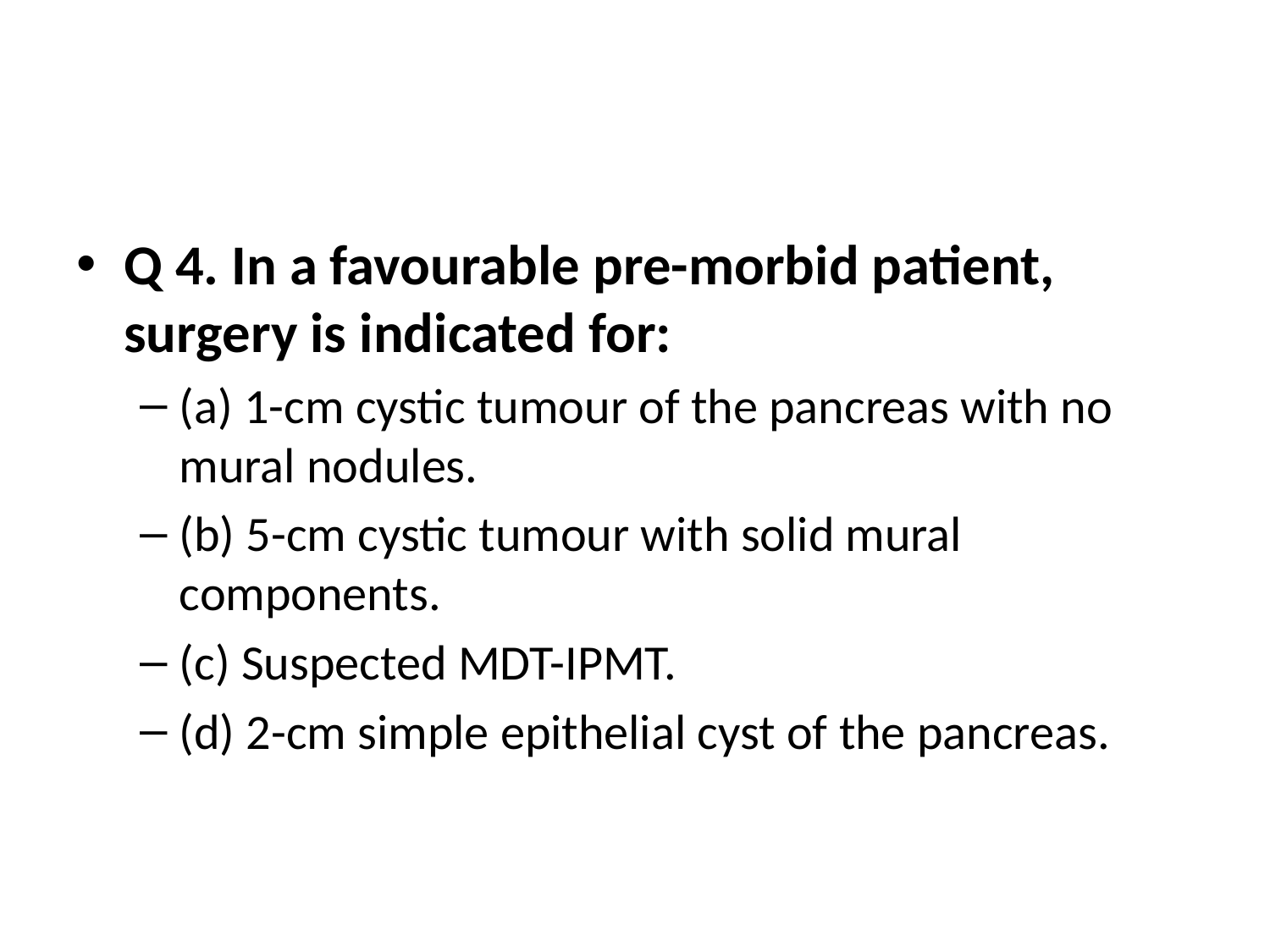

#
Q 4. In a favourable pre-morbid patient, surgery is indicated for:
(a) 1-cm cystic tumour of the pancreas with no mural nodules.
(b) 5-cm cystic tumour with solid mural components.
(c) Suspected MDT-IPMT.
(d) 2-cm simple epithelial cyst of the pancreas.